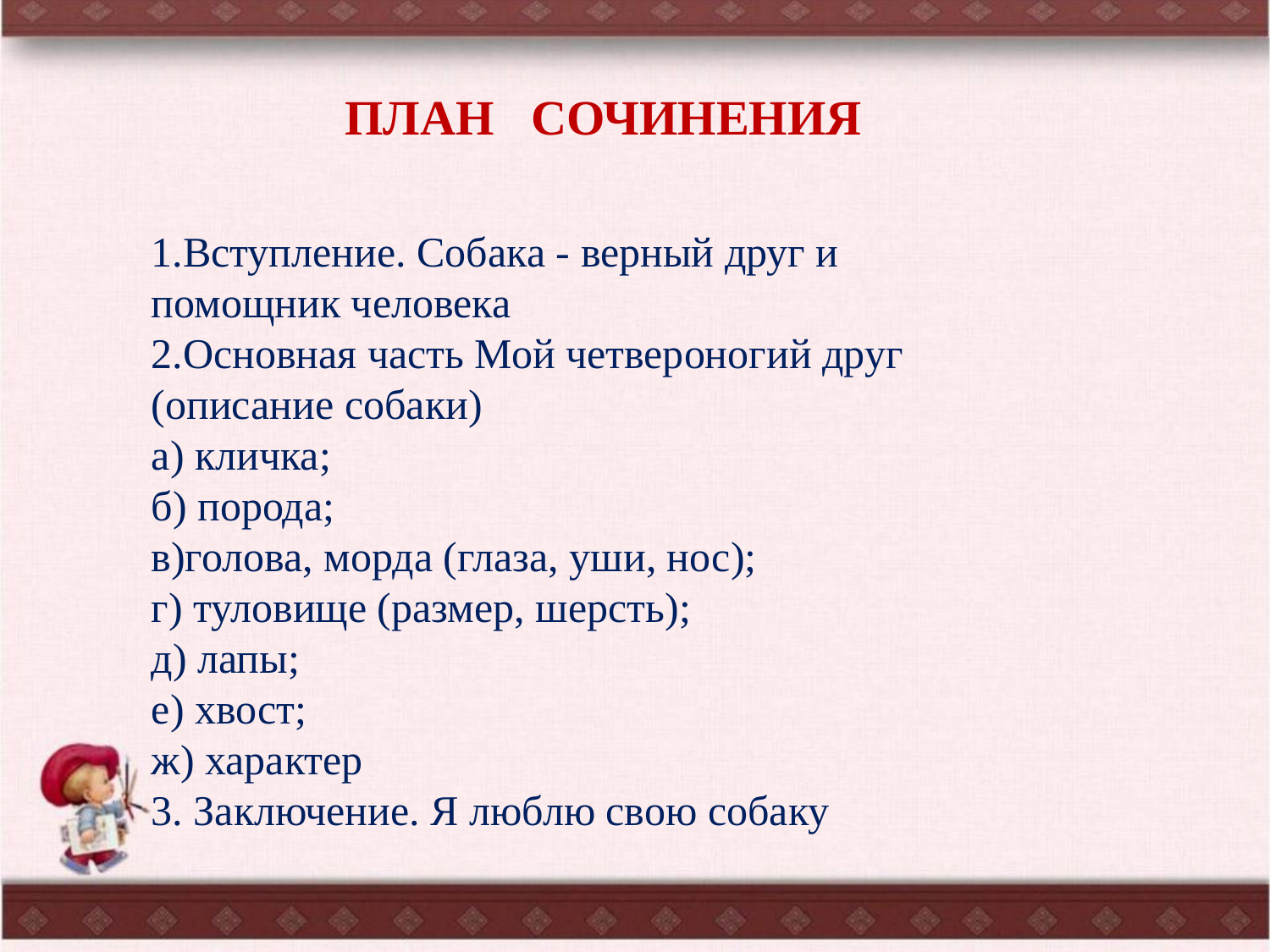

ПЛАН   СОЧИНЕНИЯ
1.Вступление. Собака - верный друг и помощник человека
2.Основная часть Мой четвероногий друг (описание собаки)
а) кличка;
б) порода;
в)голова, морда (глаза, уши, нос);
г) туловище (размер, шерсть);
д) лапы;
е) хвост;
ж) характер
3. Заключение. Я люблю свою собаку